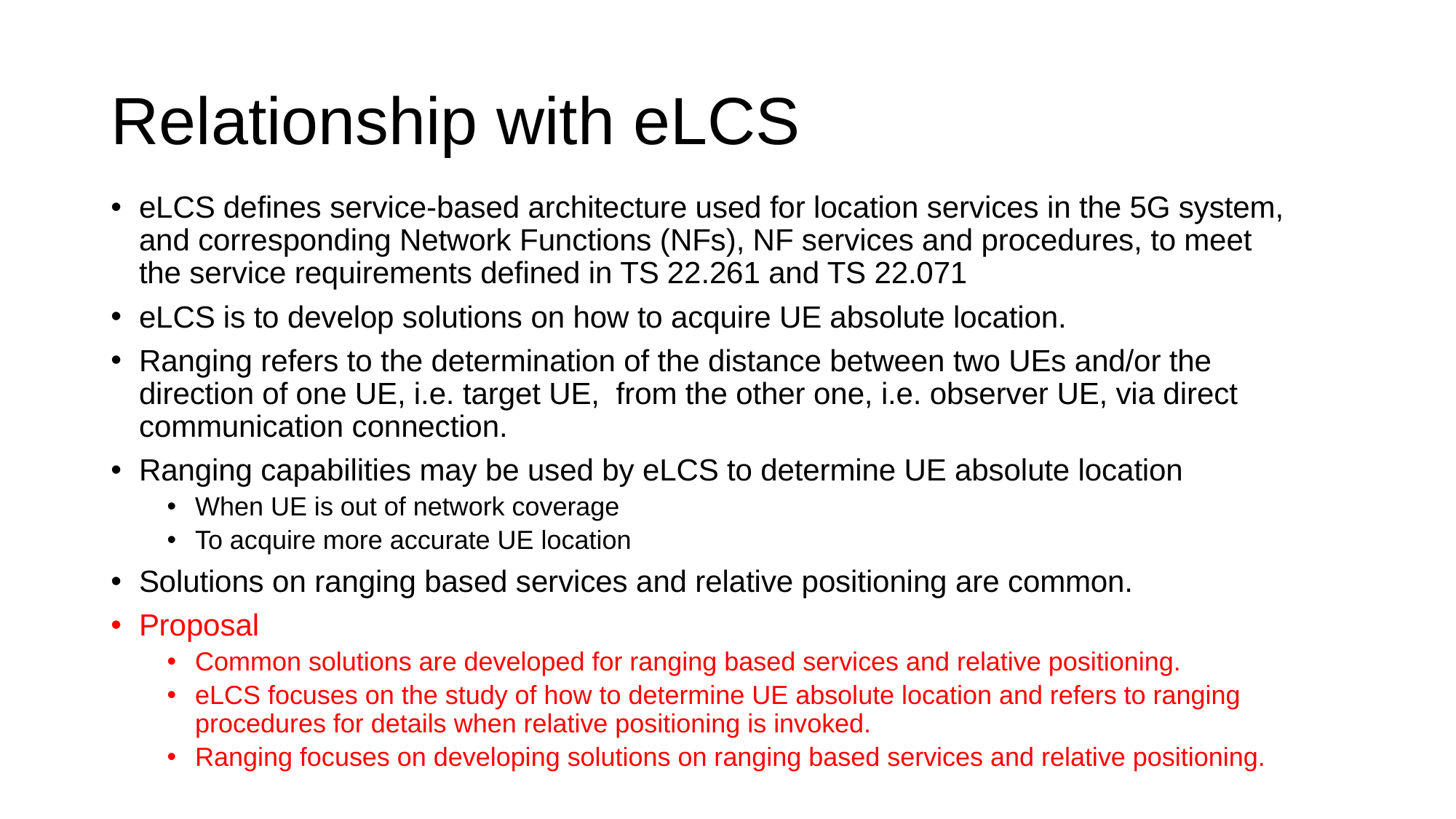

# Relationship with eLCS
eLCS defines service-based architecture used for location services in the 5G system, and corresponding Network Functions (NFs), NF services and procedures, to meet the service requirements defined in TS 22.261 and TS 22.071
eLCS is to develop solutions on how to acquire UE absolute location.
Ranging refers to the determination of the distance between two UEs and/or the direction of one UE, i.e. target UE,  from the other one, i.e. observer UE, via direct communication connection.
Ranging capabilities may be used by eLCS to determine UE absolute location
When UE is out of network coverage
To acquire more accurate UE location
Solutions on ranging based services and relative positioning are common.
Proposal
Common solutions are developed for ranging based services and relative positioning.
eLCS focuses on the study of how to determine UE absolute location and refers to ranging procedures for details when relative positioning is invoked.
Ranging focuses on developing solutions on ranging based services and relative positioning.